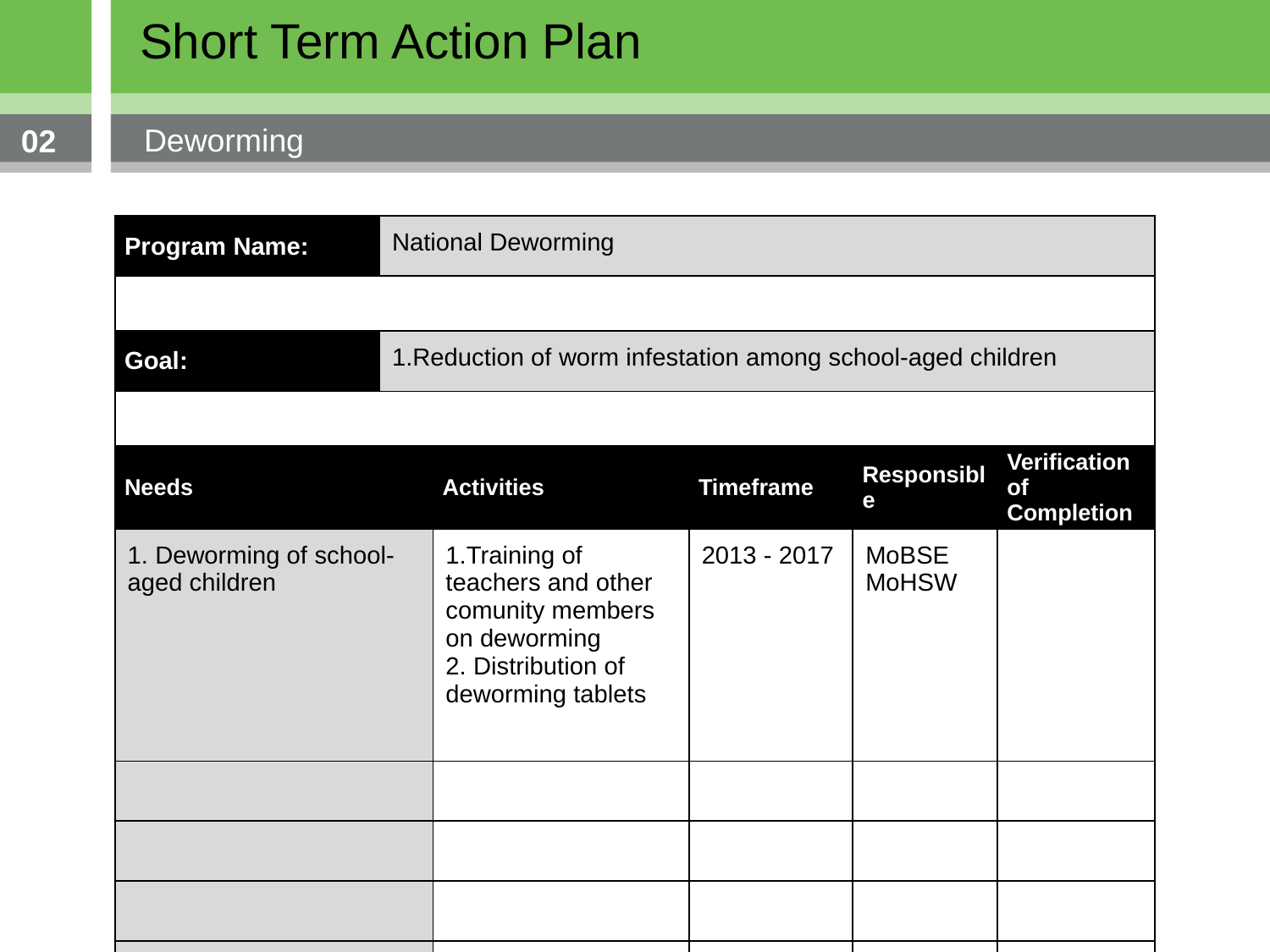

Short Term Action Plan
Deworming

02
| Program Name: | National Deworming |  |  |  |  |
| --- | --- | --- | --- | --- | --- |
|  |  |  |  |  |  |
| Goal: | 1.Reduction of worm infestation among school-aged children |  |  |  |  |
|  |  |  |  |  |  |
| Needs |  | Activities | Timeframe | Responsible | Verification of Completion |
| 1. Deworming of school-aged children |  | 1.Training of teachers and other comunity members on deworming 2. Distribution of deworming tablets | 2013 - 2017 | MoBSE MoHSW |  |
|  |  |  |  |  |  |
|  |  |  |  |  |  |
|  |  |  |  |  |  |
|  |  |  |  |  |  |
|  |  |  |  |  |  |
|  |  |  |  |  |  |